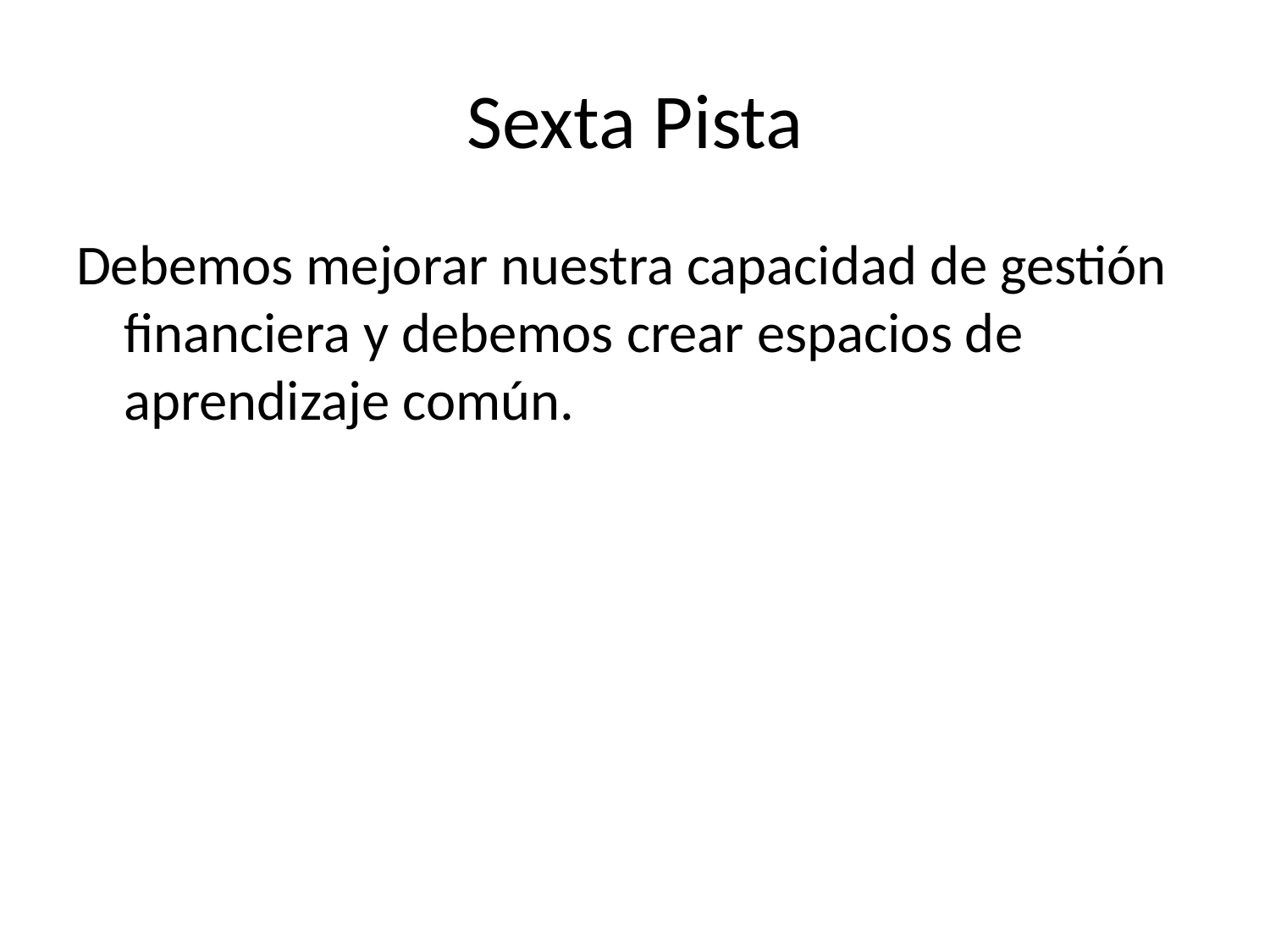

# Sexta Pista
Debemos mejorar nuestra capacidad de gestión financiera y debemos crear espacios de aprendizaje común.